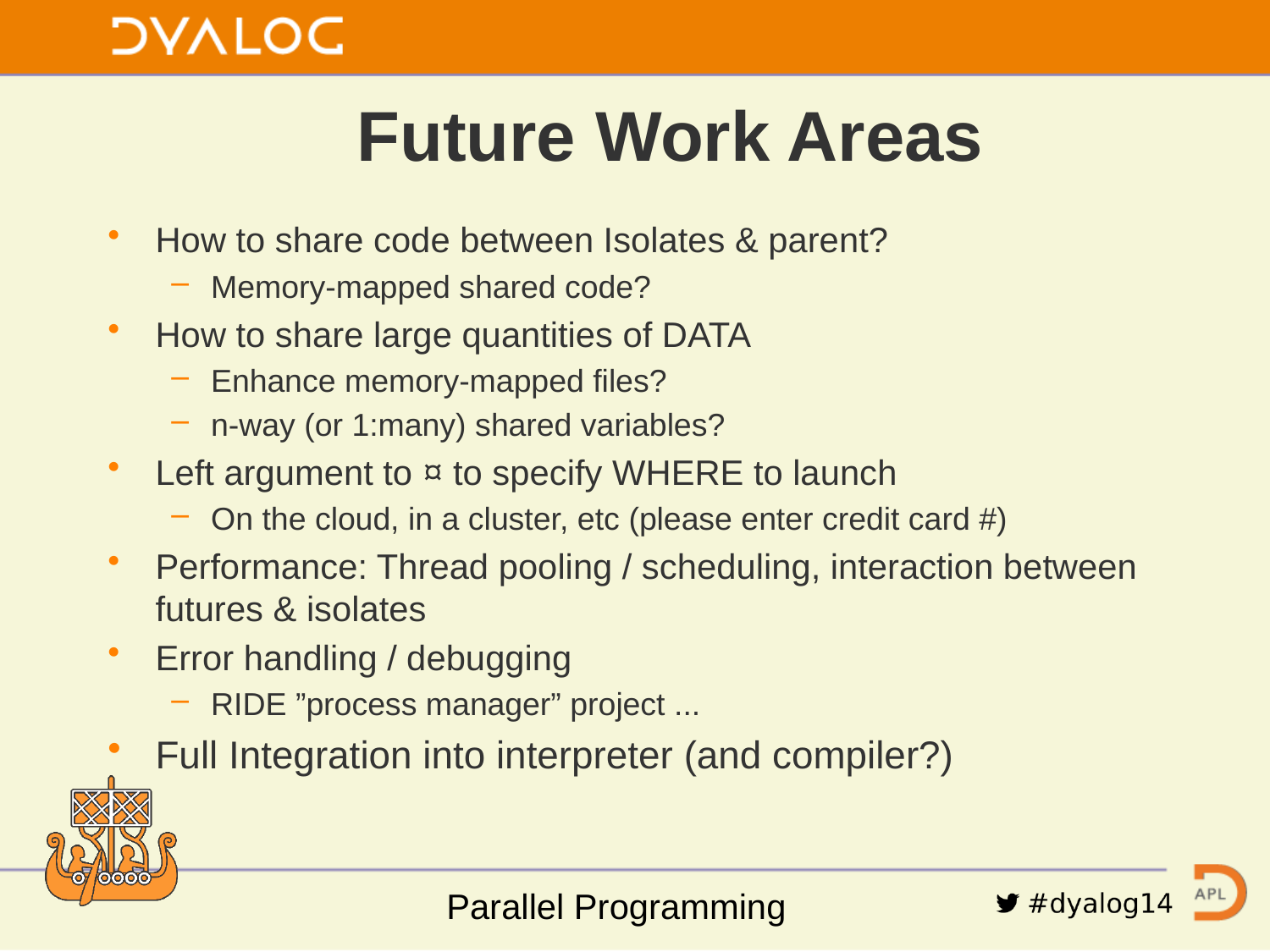

# Future Work Areas
How to share code between Isolates & parent?
Memory-mapped shared code?
How to share large quantities of DATA
Enhance memory-mapped files?
n-way (or 1:many) shared variables?
Left argument to ¤ to specify WHERE to launch
On the cloud, in a cluster, etc (please enter credit card #)
Performance: Thread pooling / scheduling, interaction between futures & isolates
Error handling / debugging
RIDE ”process manager” project ...
Full Integration into interpreter (and compiler?)

Parallel Programming